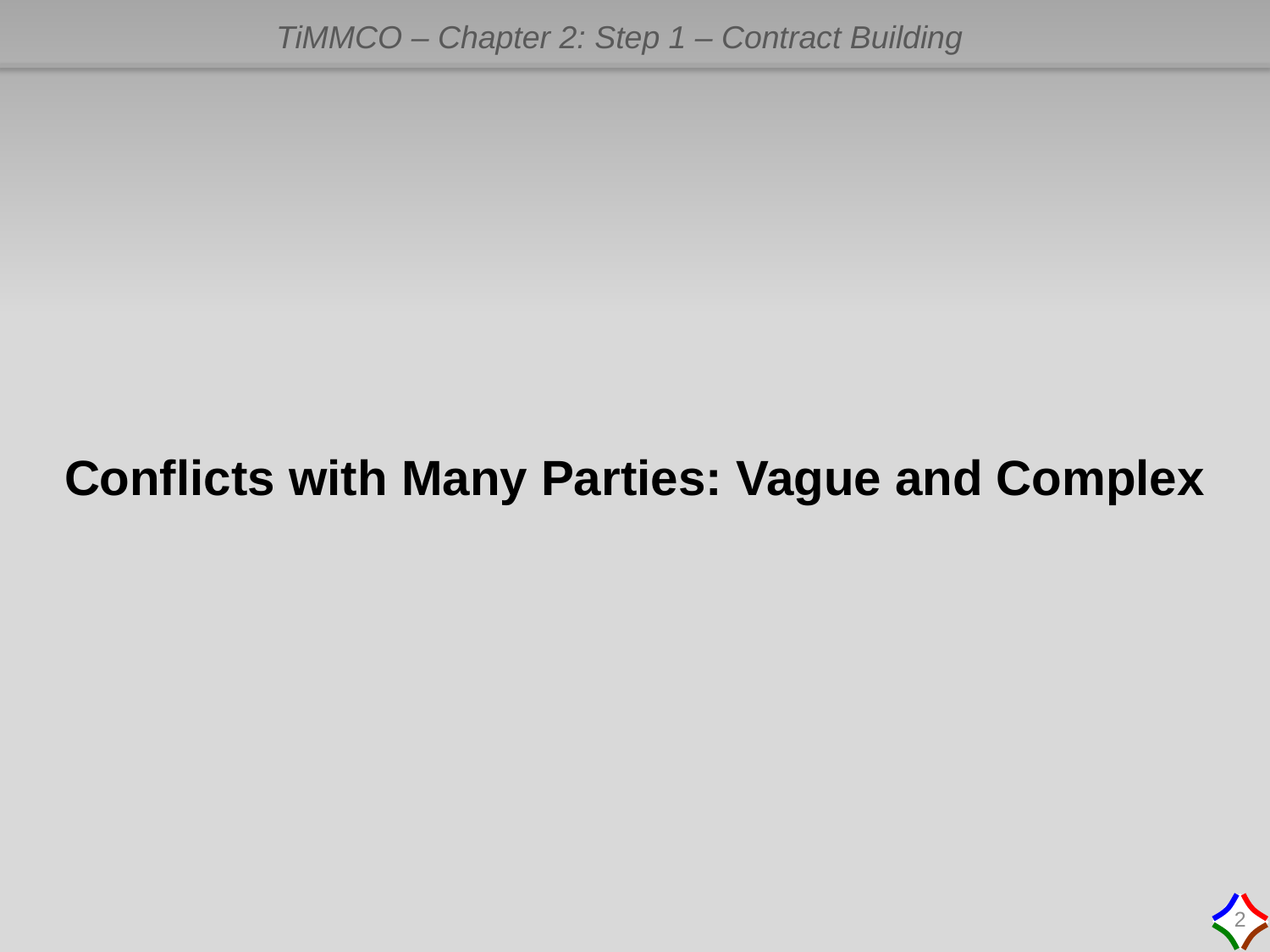

# Conflicts with Many Parties: Vague and Complex
2